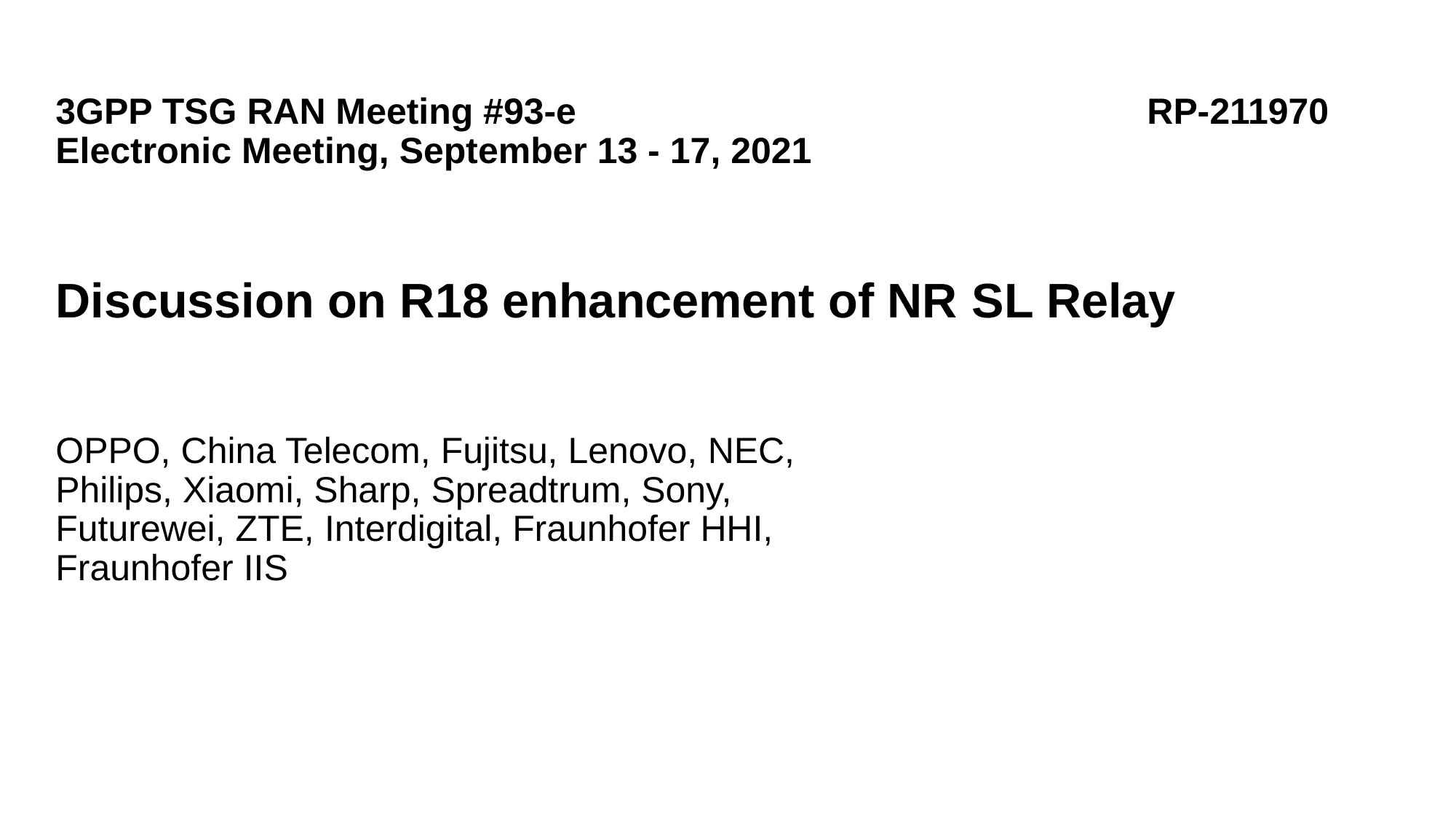

# 3GPP TSG RAN Meeting #93-e						RP-211970 Electronic Meeting, September 13 - 17, 2021 Discussion on R18 enhancement of NR SL Relay
OPPO, China Telecom, Fujitsu, Lenovo, NEC, Philips, Xiaomi, Sharp, Spreadtrum, Sony, Futurewei, ZTE, Interdigital, Fraunhofer HHI, Fraunhofer IIS